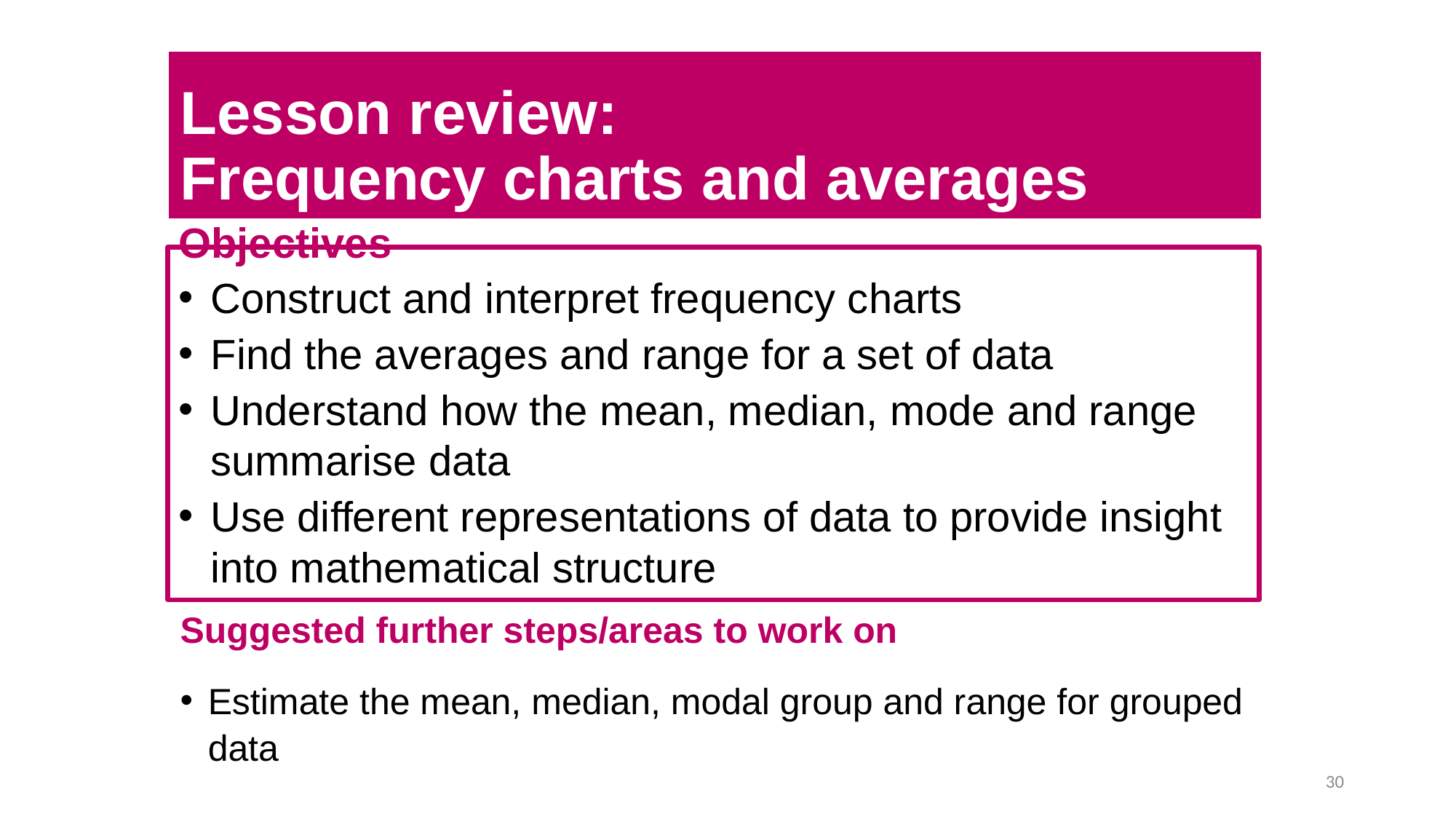

# Lesson review: Frequency charts and averages
Objectives
Construct and interpret frequency charts
Find the averages and range for a set of data
Understand how the mean, median, mode and range summarise data
Use different representations of data to provide insight into mathematical structure

Suggested further steps/areas to work on
Estimate the mean, median, modal group and range for grouped data
30